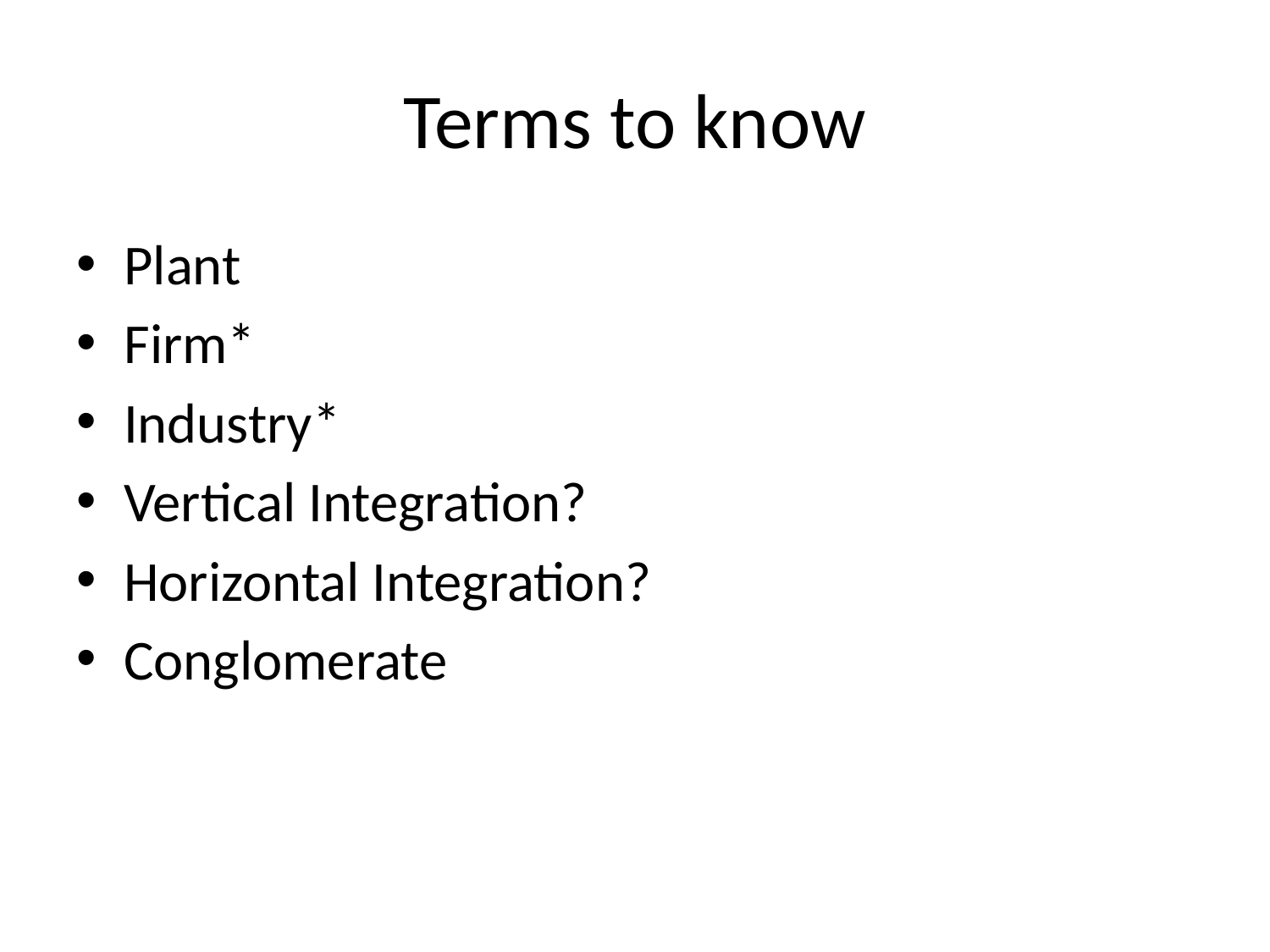

# Terms to know
Plant
Firm*
Industry*
Vertical Integration?
Horizontal Integration?
Conglomerate